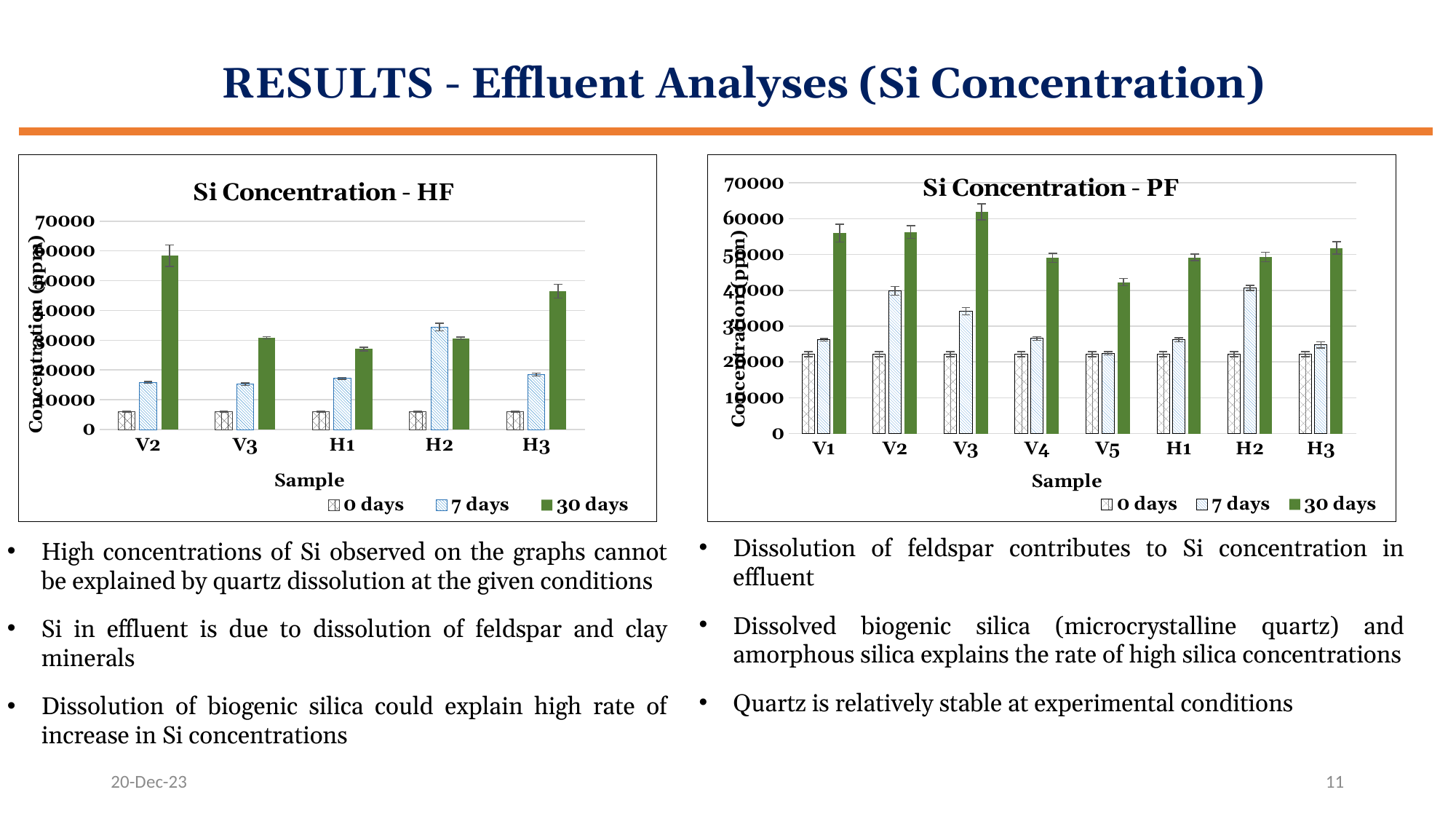

RESULTS - Effluent Analyses (Si Concentration)

### Chart: Si Concentration - PF

| Category | 0 days | 7 days | 30 days |
|---|---|---|---|
| V1 | 22182.63539 | 26156.748308 | 55978.787322000004 |
| V2 | 22182.63539 | 39861.673989 | 56257.737199999996 |
| V3 | 22182.63539 | 34208.981845 | 61934.853236 |
| V4 | 22182.63539 | 26551.161899 | 49012.858877 |
| V5 | 22182.63539 | 22421.146109 | 42277.265572 |
| H1 | 22182.63539 | 26178.564782 | 49179.569278999996 |
| H2 | 22182.63539 | 40650.582907 | 49306.798474999996 |
| H3 | 22182.63539 | 24740.688297 | 51828.439087000006 |

### Chart: Si Concentration - HF

| Category | 0 days | 7 days | 30 days |
|---|---|---|---|
|  | 6011.3891109999995 | 15838.815868 | 58376.291719999994 |
|  | 6011.3891109999995 | 15244.624907 | 30831.662843 |
|  | 6011.3891109999995 | 17204.350427 | 27068.316233 |
|  | 6011.3891109999995 | 34429.414835 | 30624.821121 |
|  | 6011.3891109999995 | 18478.708 | 46484.491245 |
Dissolution of feldspar contributes to Si concentration in effluent

Dissolved biogenic silica (microcrystalline quartz) and amorphous silica explains the rate of high silica concentrations

Quartz is relatively stable at experimental conditions
High concentrations of Si observed on the graphs cannot be explained by quartz dissolution at the given conditions

Si in effluent is due to dissolution of feldspar and clay minerals

Dissolution of biogenic silica could explain high rate of increase in Si concentrations
20-Dec-23
11